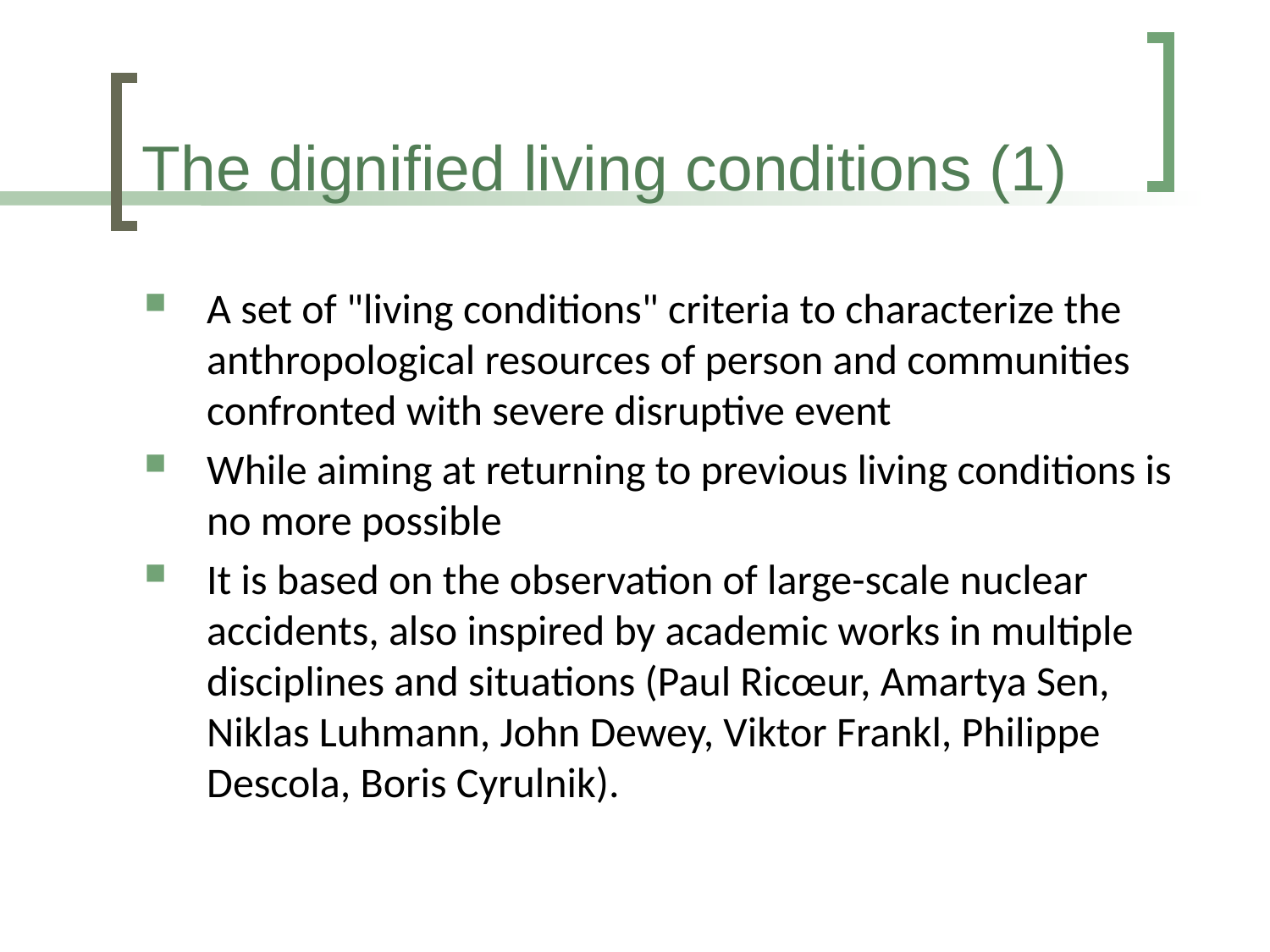

# The dignified living conditions (1)
A set of "living conditions" criteria to characterize the anthropological resources of person and communities confronted with severe disruptive event
While aiming at returning to previous living conditions is no more possible
It is based on the observation of large-scale nuclear accidents, also inspired by academic works in multiple disciplines and situations (Paul Ricœur, Amartya Sen, Niklas Luhmann, John Dewey, Viktor Frankl, Philippe Descola, Boris Cyrulnik).